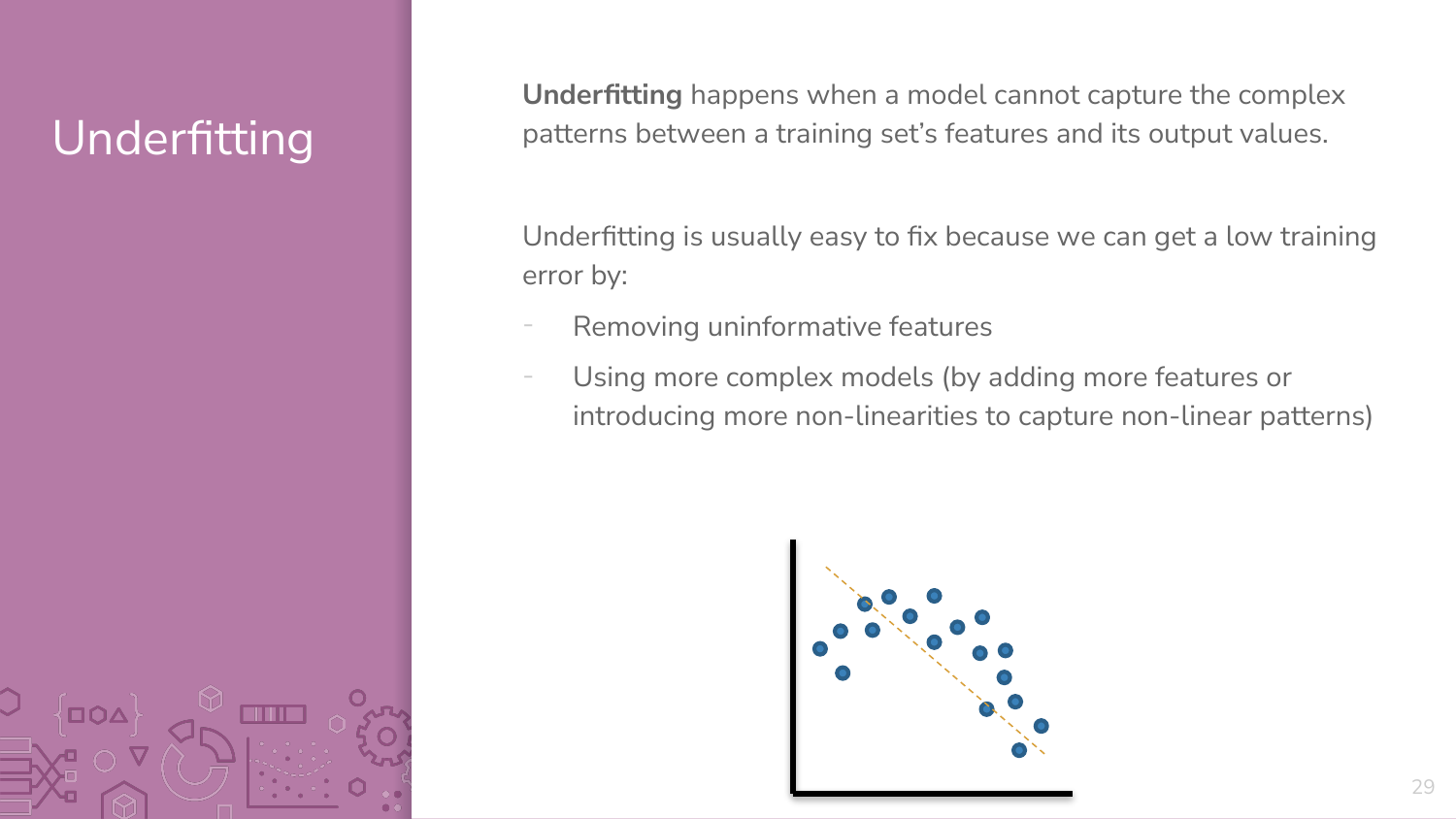

Underfitting happens when a model cannot capture the complex patterns between a training set’s features and its output values.

Underfitting is usually easy to fix because we can get a low training error by:
Removing uninformative features
Using more complex models (by adding more features or introducing more non-linearities to capture non-linear patterns)

# Underfitting

29